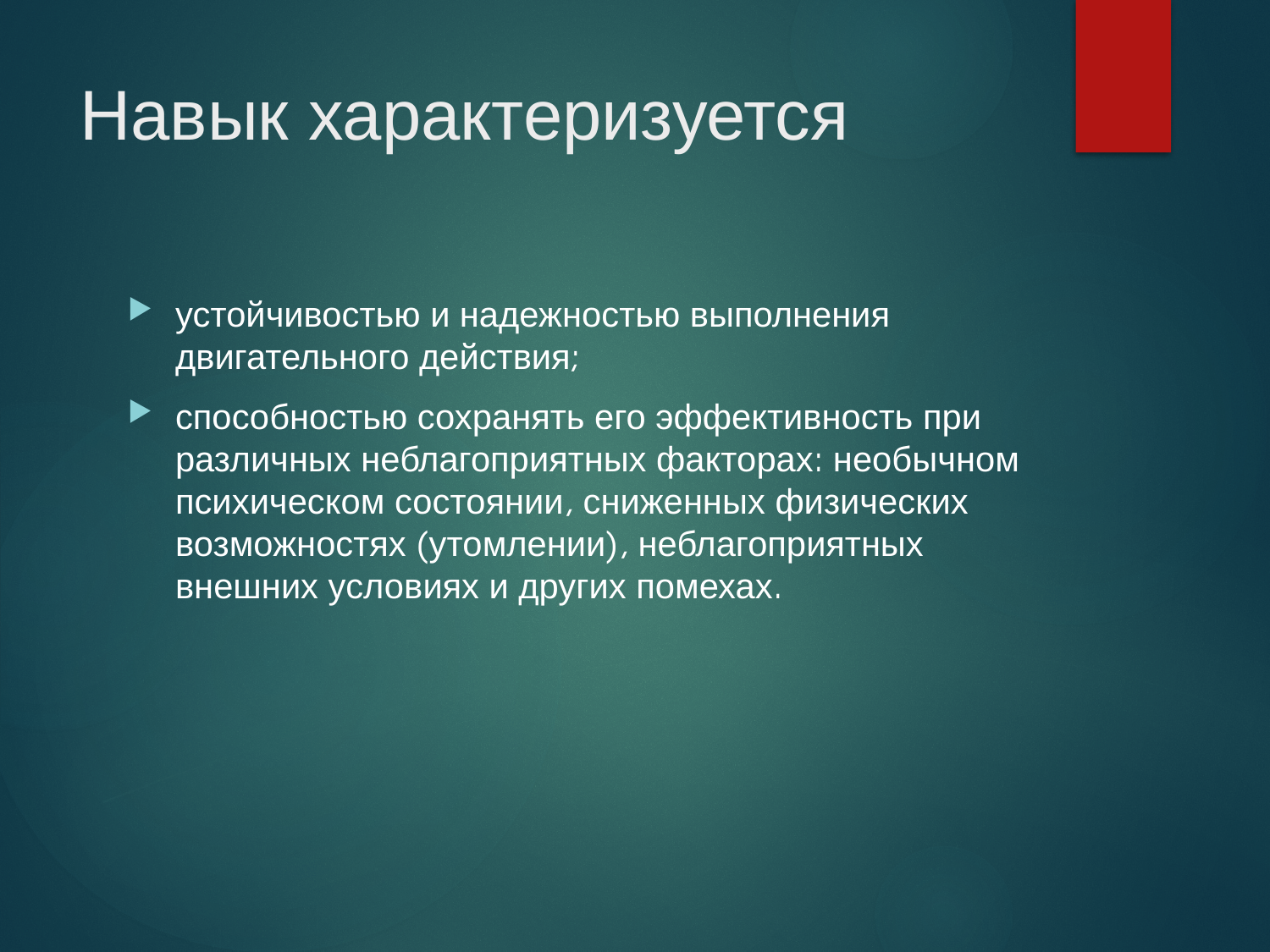

# Навык характеризуется
устойчивостью и надежностью выполнения двигательного действия;
способностью сохранять его эффективность при различных неблагоприятных факторах: необычном психическом состоянии, сниженных физических возможностях (утомлении), неблагоприятных внешних условиях и других помехах.